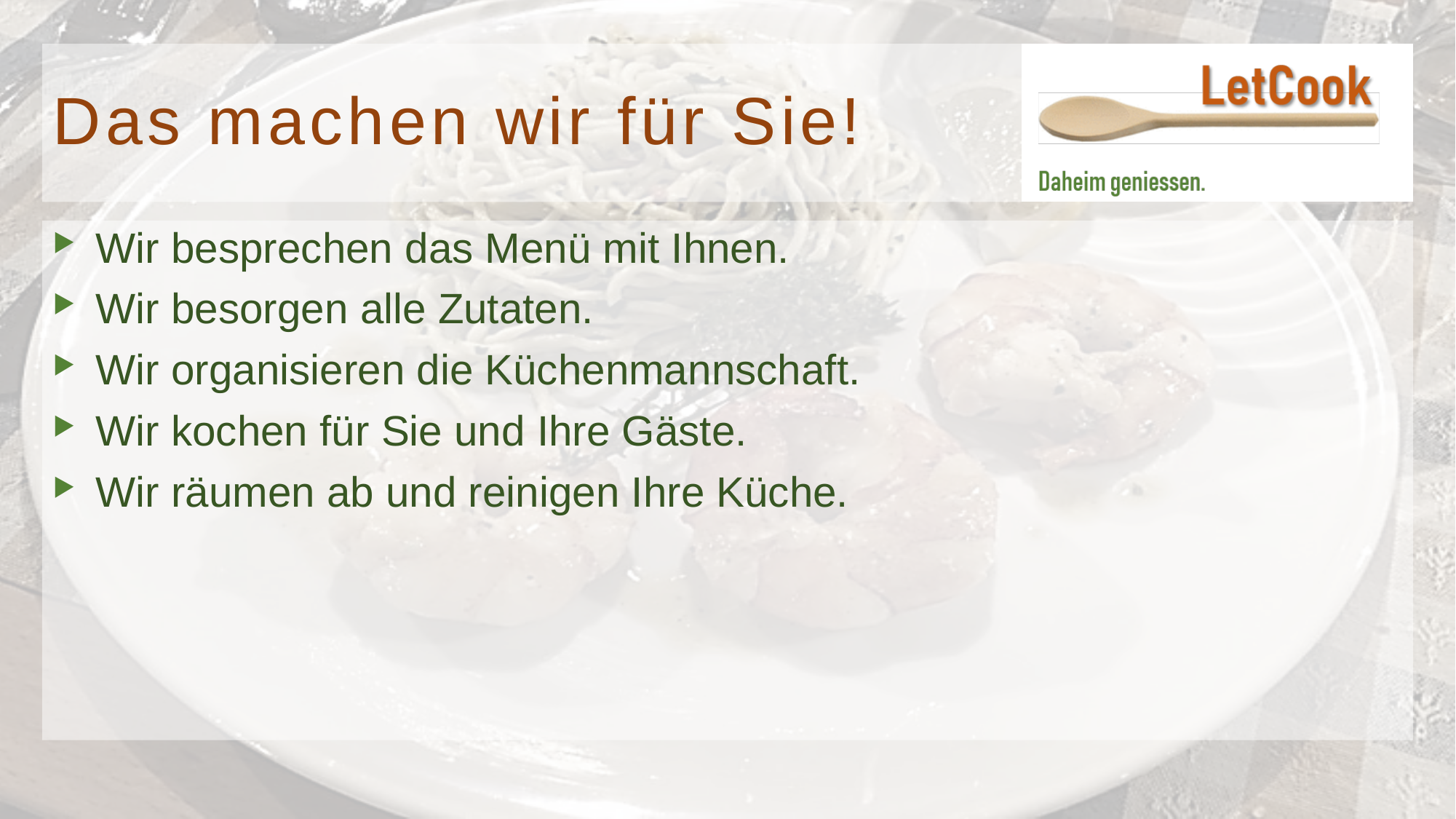

# Das machen wir für Sie!
Wir besprechen das Menü mit Ihnen.
Wir besorgen alle Zutaten.
Wir organisieren die Küchenmannschaft.
Wir kochen für Sie und Ihre Gäste.
Wir räumen ab und reinigen Ihre Küche.